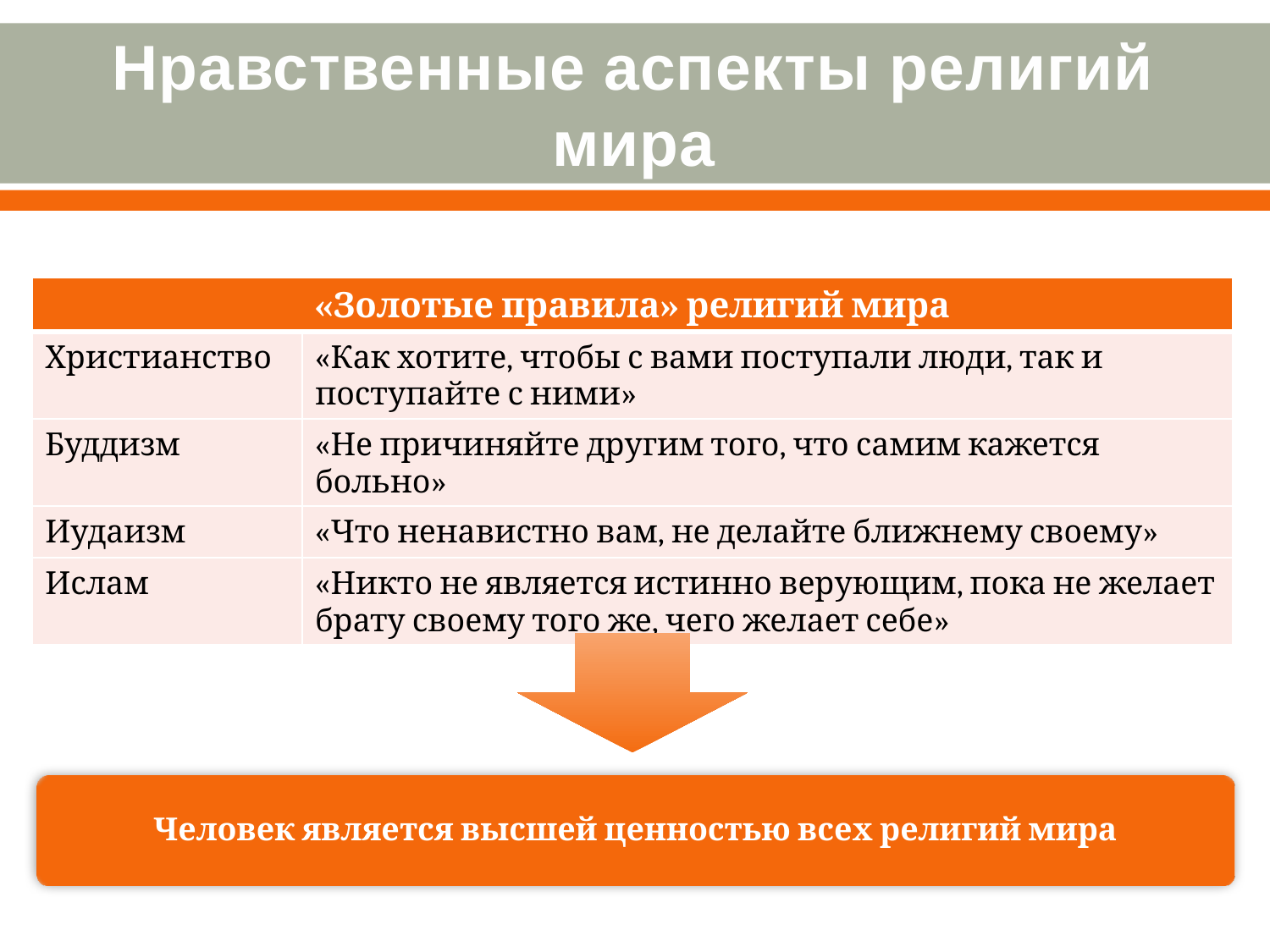

# Нравственные аспекты религий мира
| «Золотые правила» религий мира |  |
| --- | --- |
| Христианство | «Как хотите, чтобы с вами поступали люди, так и поступайте с ними» |
| Буддизм | «Не причиняйте другим того, что самим кажется больно» |
| Иудаизм | «Что ненавистно вам, не делайте ближнему своему» |
| Ислам | «Никто не является истинно верующим, пока не желает брату своему того же, чего желает себе» |

Человек является высшей ценностью всех религий мира